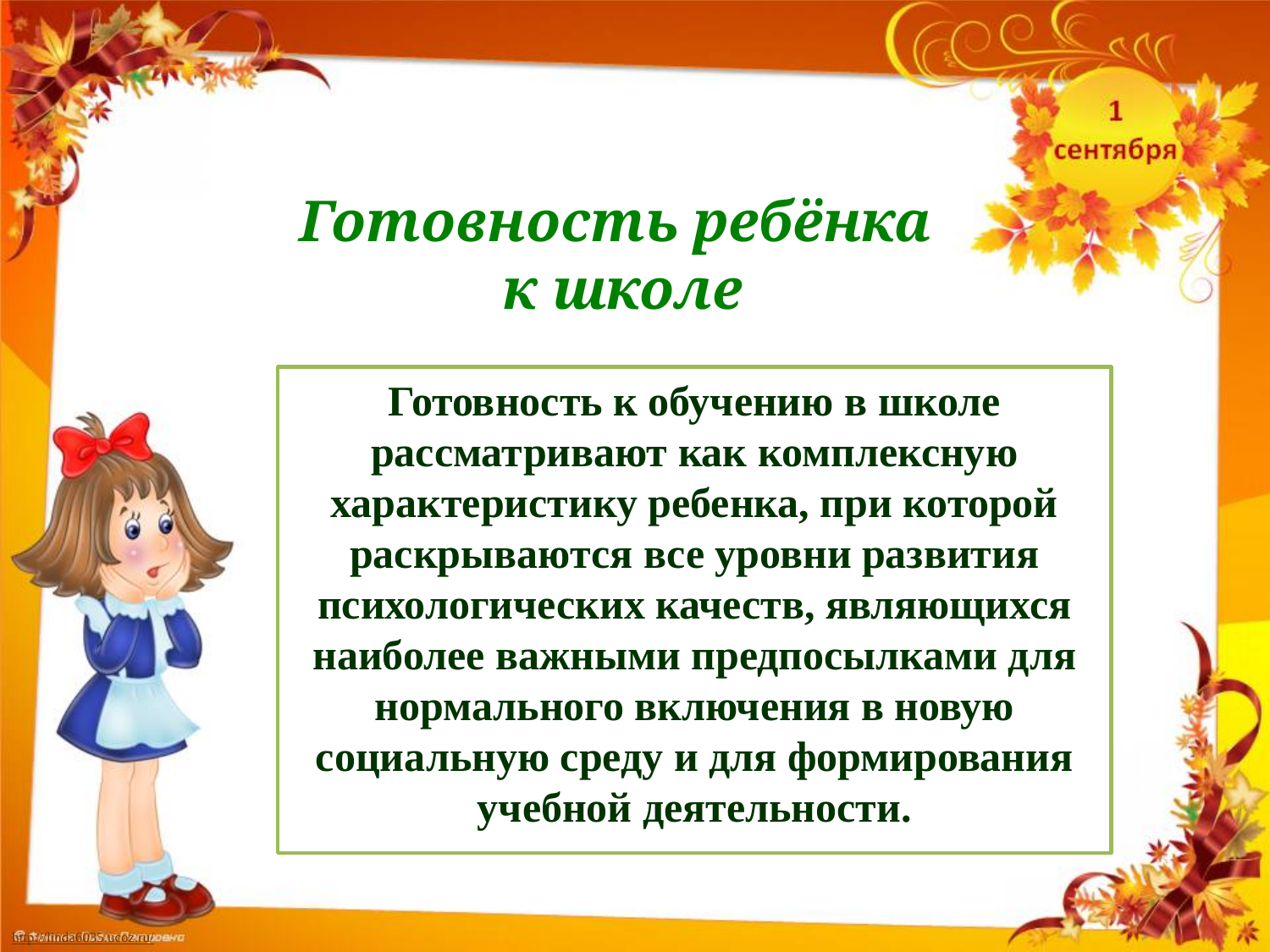

# Готовность ребёнка к школе
Готовность к обучению в школе рассматривают как комплексную характеристику ребенка, при которой раскрываются все уровни развития психологических качеств, являющихся наиболее важными предпосылками для нормального включения в новую социальную среду и для формирования учебной деятельности.